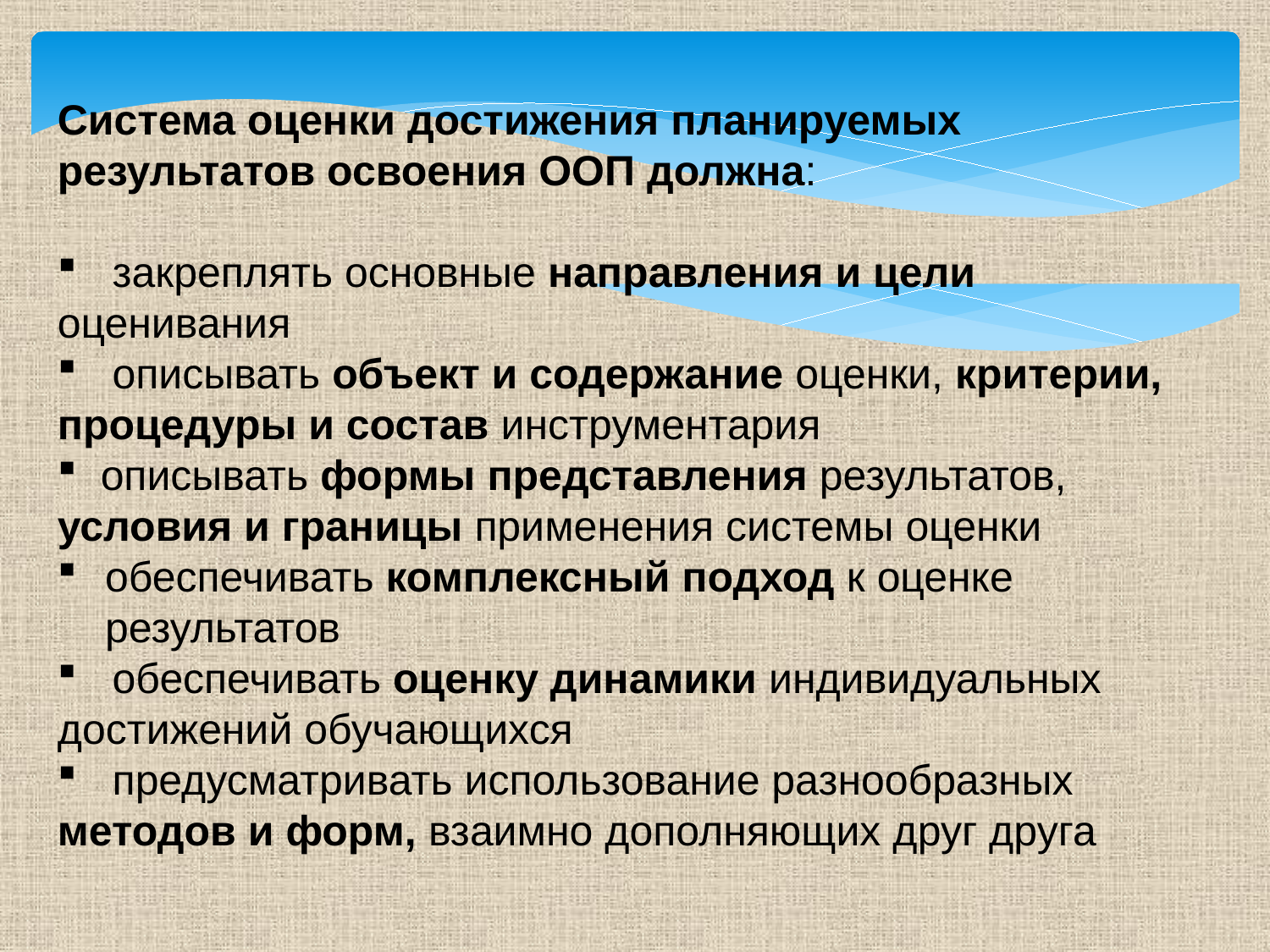

Система оценки достижения планируемых результатов освоения ООП должна:

   закреплять основные направления и цели оценивания
   описывать объект и содержание оценки, критерии, процедуры и состав инструментария
  описывать формы представления результатов, условия и границы применения системы оценки
обеспечивать комплексный подход к оценке результатов
   обеспечивать оценку динамики индивидуальных достижений обучающихся
   предусматривать использование разнообразных методов и форм, взаимно дополняющих друг друга